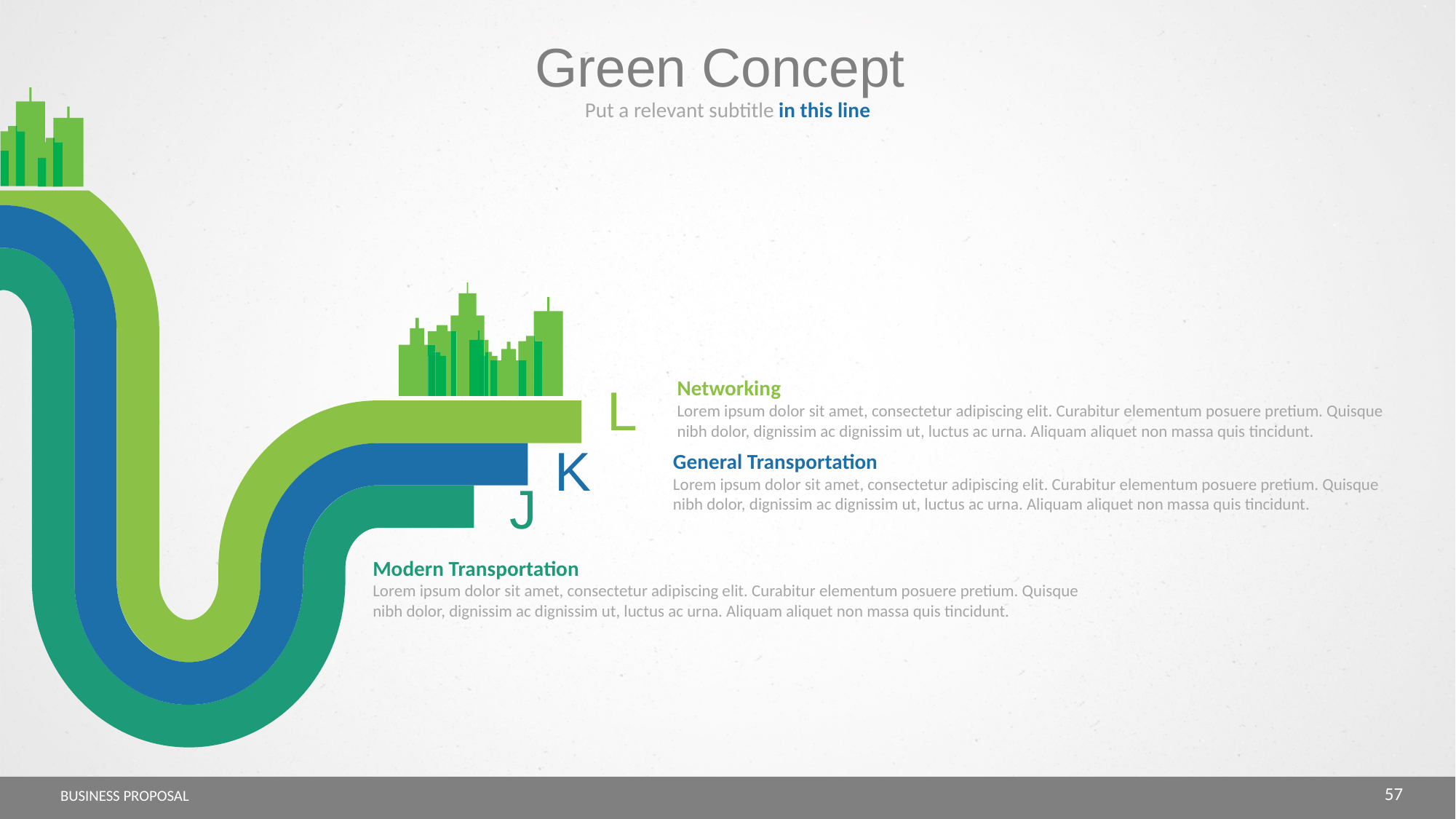

Green Concept
Put a relevant subtitle in this line

L
Networking
Lorem ipsum dolor sit amet, consectetur adipiscing elit. Curabitur elementum posuere pretium. Quisque nibh dolor, dignissim ac dignissim ut, luctus ac urna. Aliquam aliquet non massa quis tincidunt.
K
General Transportation
Lorem ipsum dolor sit amet, consectetur adipiscing elit. Curabitur elementum posuere pretium. Quisque nibh dolor, dignissim ac dignissim ut, luctus ac urna. Aliquam aliquet non massa quis tincidunt.
J
Modern Transportation
Lorem ipsum dolor sit amet, consectetur adipiscing elit. Curabitur elementum posuere pretium. Quisque nibh dolor, dignissim ac dignissim ut, luctus ac urna. Aliquam aliquet non massa quis tincidunt.

57
BUSINESS PROPOSAL